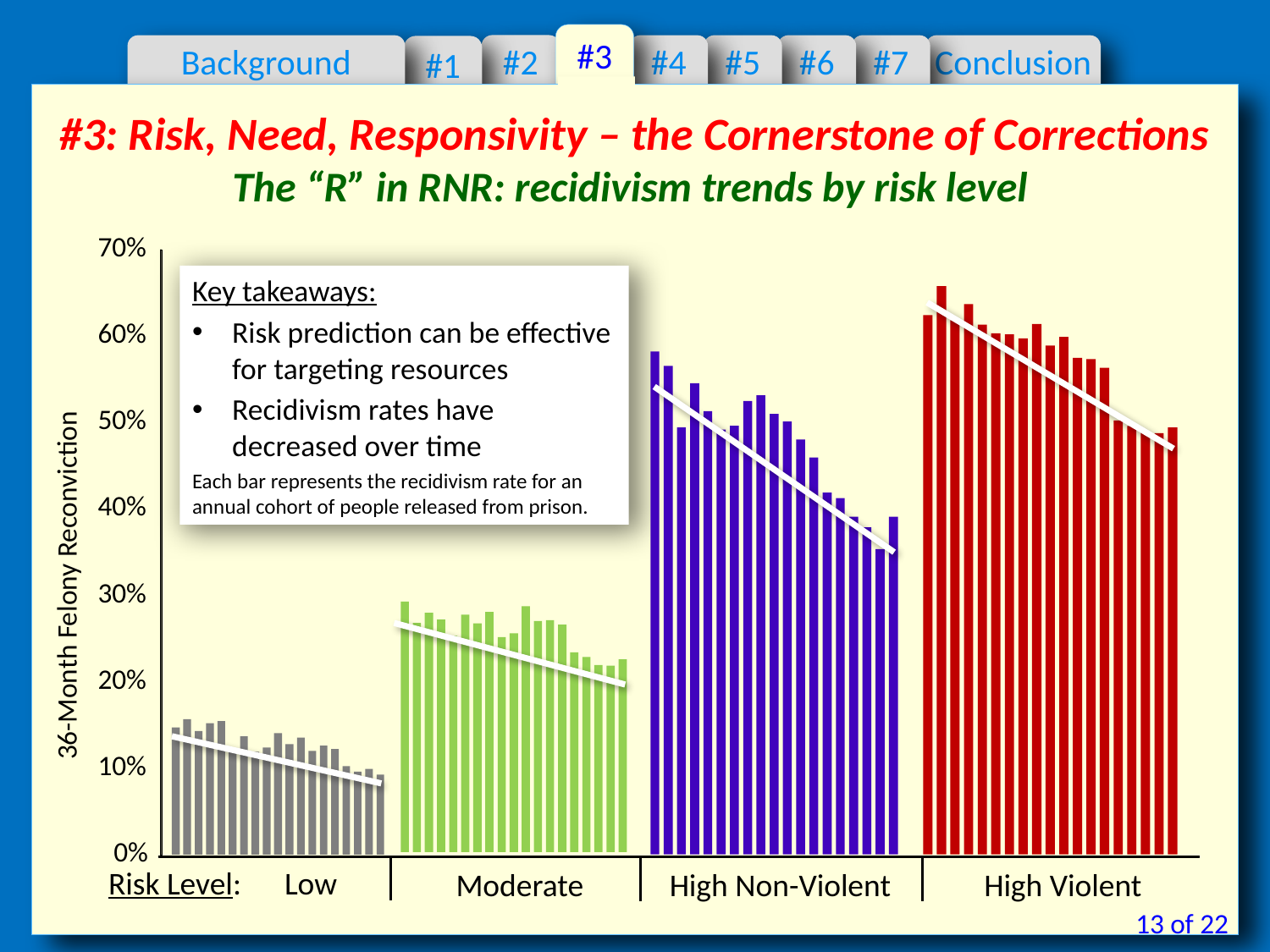

#3
#2
#4
#5
#6
#7
Conclusion
#1
Background

#3: Risk, Need, Responsivity – the Cornerstone of Corrections
The “R” in RNR: recidivism trends by risk level

70%

60%
50%
40%
36-Month Felony Reconviction
30%
20%
10%
0%
Key takeaways:
Risk prediction can be effective for targeting resources
Recidivism rates have decreased over time
Each bar represents the recidivism rate for an annual cohort of people released from prison.

Risk Level:      Low
Moderate
High Non-Violent
High Violent
13 of 22